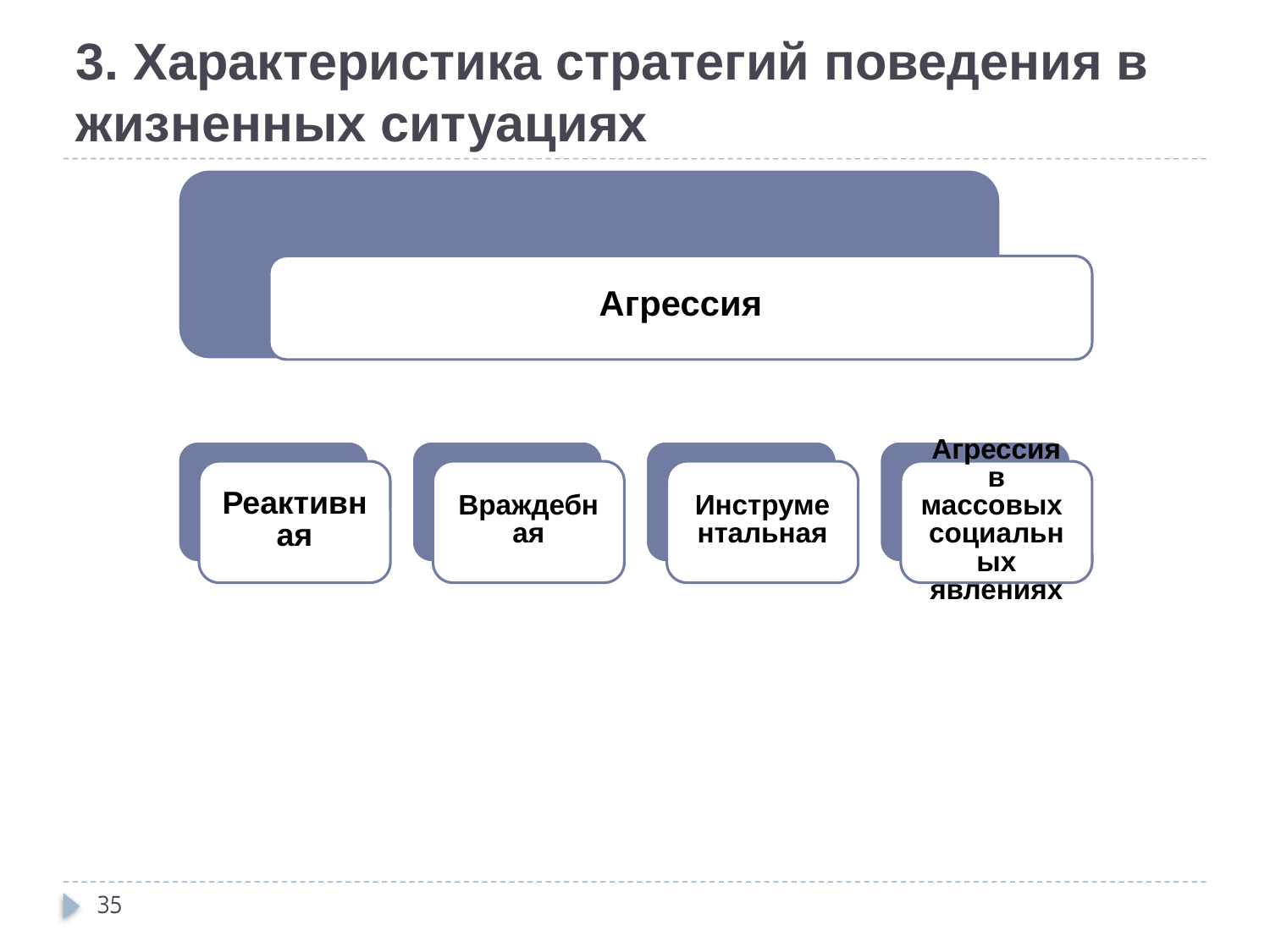

# 3. Характеристика стратегий поведения в жизненных ситуациях
Агрессия
Реактивная
Враждебная
Инструментальная
Агрессия в массовых  социальных явлениях
35